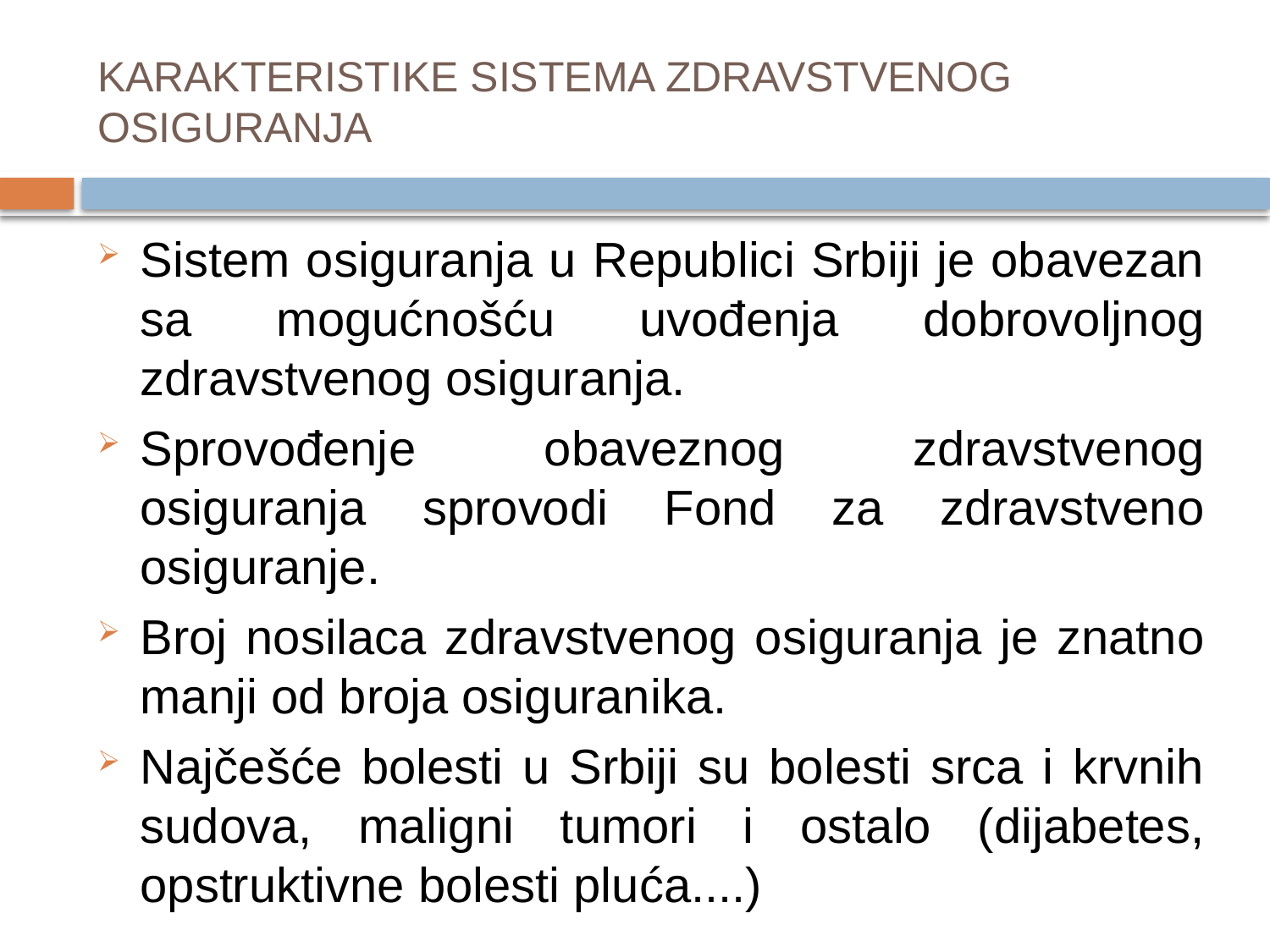

# KARAKTERISTIKE SISTEMA ZDRAVSTVENOG OSIGURANJA
Sistem osiguranja u Republici Srbiji je obavezan sa mogućnošću uvođenja dobrovoljnog zdravstvenog osiguranja.
Sprovođenje obaveznog zdravstvenog osiguranja sprovodi Fond za zdravstveno osiguranje.
Broj nosilaca zdravstvenog osiguranja je znatno manji od broja osiguranika.
Najčešće bolesti u Srbiji su bolesti srca i krvnih sudova, maligni tumori i ostalo (dijabetes, opstruktivne bolesti pluća....)